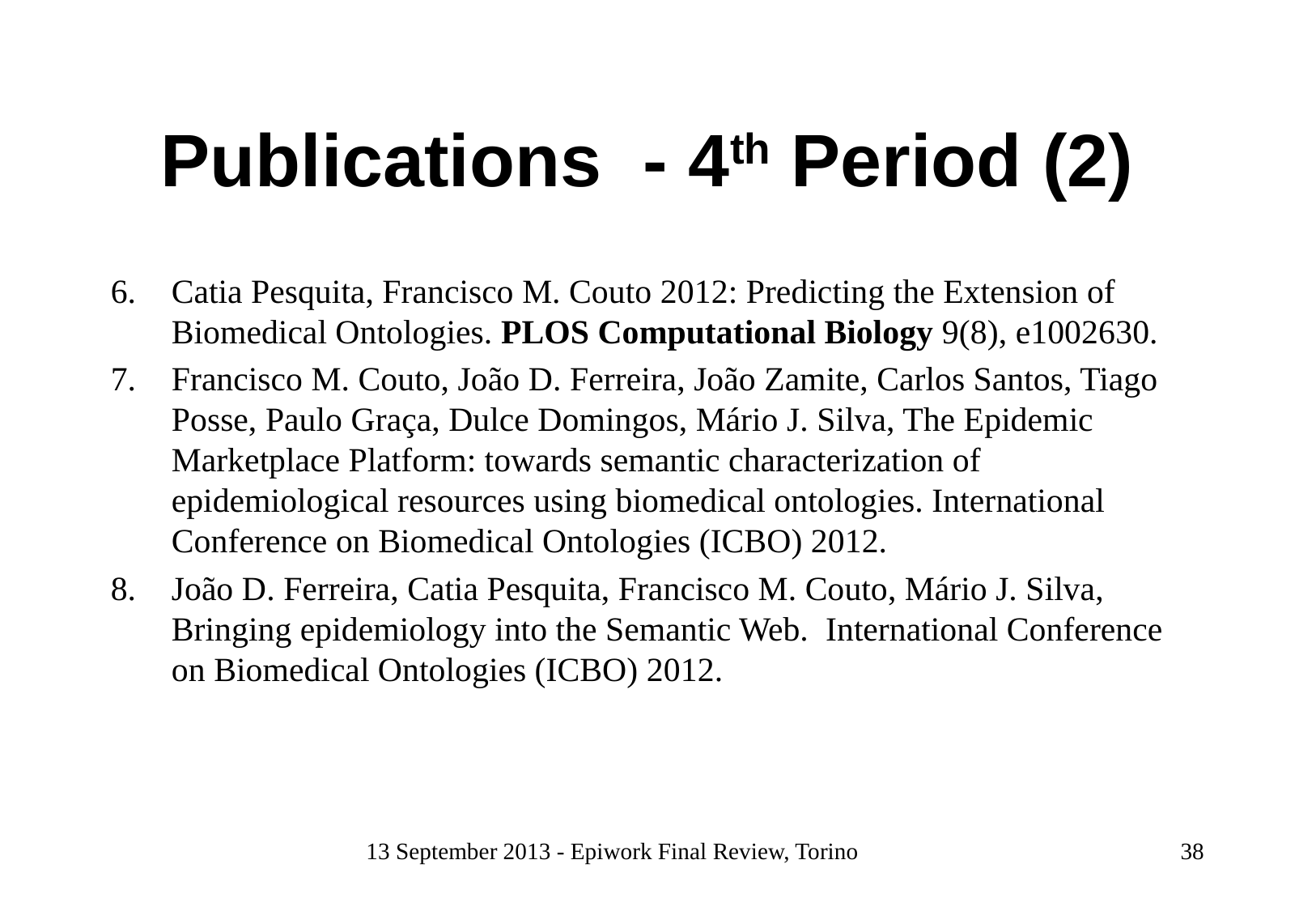

# Publications  - 4th Period (2)
Catia Pesquita, Francisco M. Couto 2012: Predicting the Extension of Biomedical Ontologies. PLOS Computational Biology 9(8), e1002630.
Francisco M. Couto, João D. Ferreira, João Zamite, Carlos Santos, Tiago Posse, Paulo Graça, Dulce Domingos, Mário J. Silva, The Epidemic Marketplace Platform: towards semantic characterization of epidemiological resources using biomedical ontologies. International Conference on Biomedical Ontologies (ICBO) 2012.
João D. Ferreira, Catia Pesquita, Francisco M. Couto, Mário J. Silva, Bringing epidemiology into the Semantic Web.  International Conference on Biomedical Ontologies (ICBO) 2012.

13 September 2013 - Epiwork Final Review, Torino
38